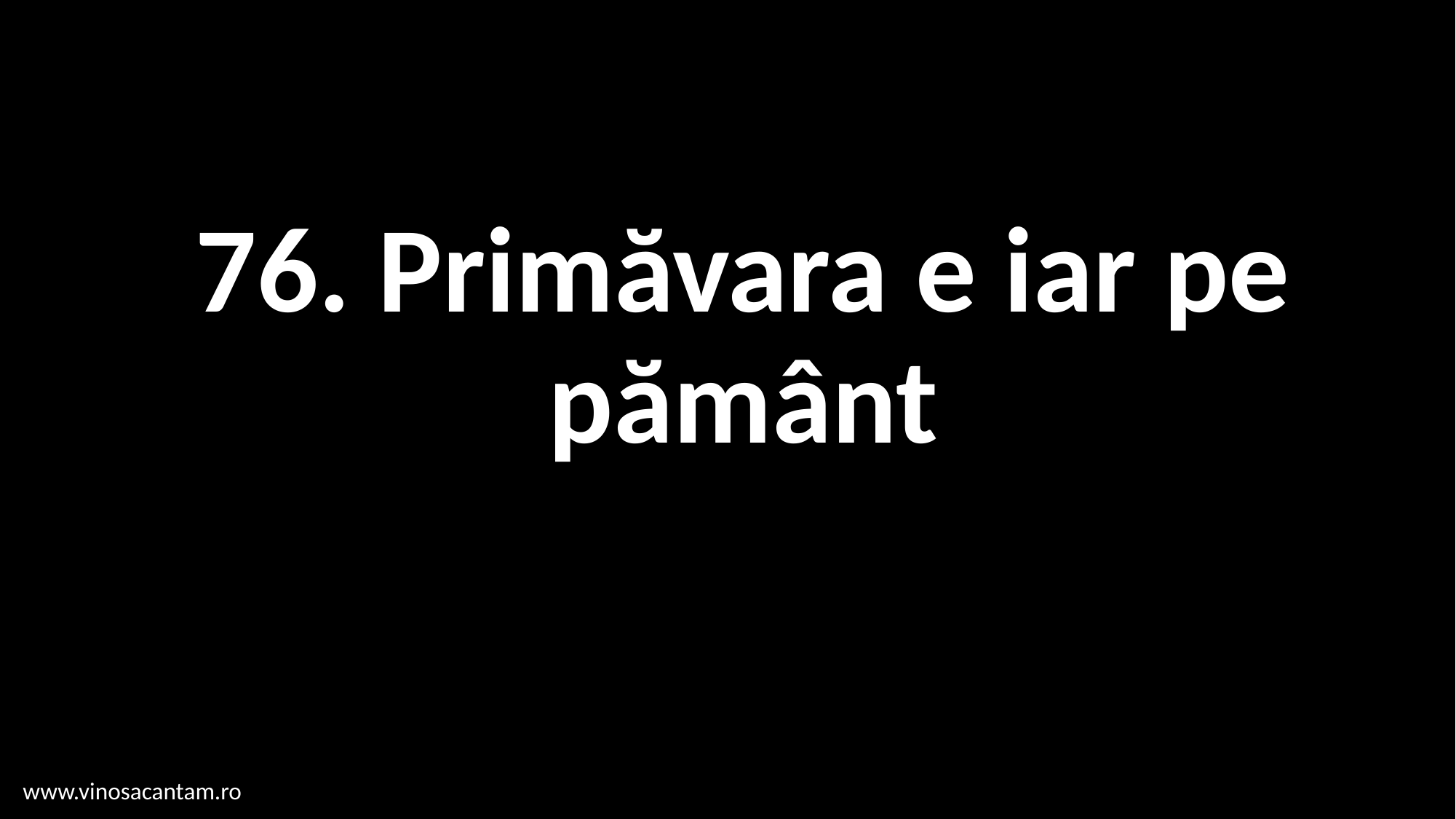

# 76. Primăvara e iar pe pământ

www.vinosacantam.ro